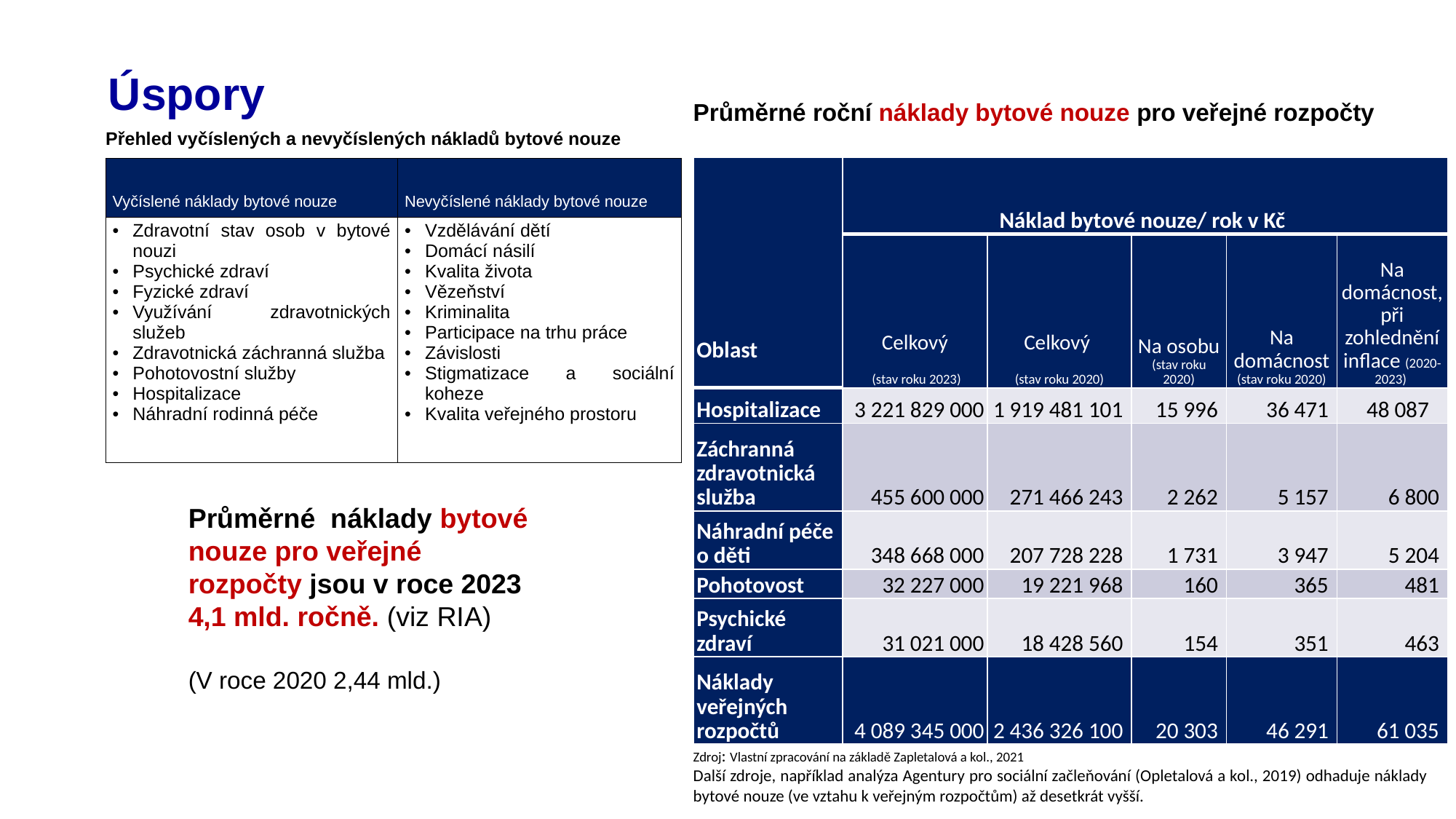

# Úspory
Průměrné roční náklady bytové nouze pro veřejné rozpočty

Přehled vyčíslených a nevyčíslených nákladů bytové nouze
| Oblast | Náklad bytové nouze/ rok v Kč |  |  |  |  |
| --- | --- | --- | --- | --- | --- |
|  | Celkový (stav roku 2023) | Celkový (stav roku 2020) | Na osobu (stav roku 2020) | Na domácnost (stav roku 2020) | Na domácnost, při zohlednění inflace (2020-2023) |
| Hospitalizace | 3 221 829 000 | 1 919 481 101 | 15 996 | 36 471 | 48 087 |
| Záchranná zdravotnická služba | 455 600 000 | 271 466 243 | 2 262 | 5 157 | 6 800 |
| Náhradní péče o děti | 348 668 000 | 207 728 228 | 1 731 | 3 947 | 5 204 |
| Pohotovost | 32 227 000 | 19 221 968 | 160 | 365 | 481 |
| Psychické zdraví | 31 021 000 | 18 428 560 | 154 | 351 | 463 |
| Náklady veřejných rozpočtů | 4 089 345 000 | 2 436 326 100 | 20 303 | 46 291 | 61 035 |
| Vyčíslené náklady bytové nouze | Nevyčíslené náklady bytové nouze |
| --- | --- |
| Zdravotní stav osob v bytové nouzi  Psychické zdraví  Fyzické zdraví  Využívání zdravotnických služeb  Zdravotnická záchranná služba  Pohotovostní služby  Hospitalizace   Náhradní rodinná péče | Vzdělávání dětí  Domácí násilí  Kvalita života  Vězeňství  Kriminalita  Participace na trhu práce  Závislosti  Stigmatizace a sociální koheze  Kvalita veřejného prostoru |
Průměrné  náklady bytové nouze pro veřejné rozpočty jsou v roce 2023 4,1 mld. ročně. (viz RIA)

(V roce 2020 2,44 mld.)
Zdroj: Vlastní zpracování na základě Zapletalová a kol., 2021
Další zdroje, například analýza Agentury pro sociální začleňování (Opletalová a kol., 2019) odhaduje náklady bytové nouze (ve vztahu k veřejným rozpočtům) až desetkrát vyšší.